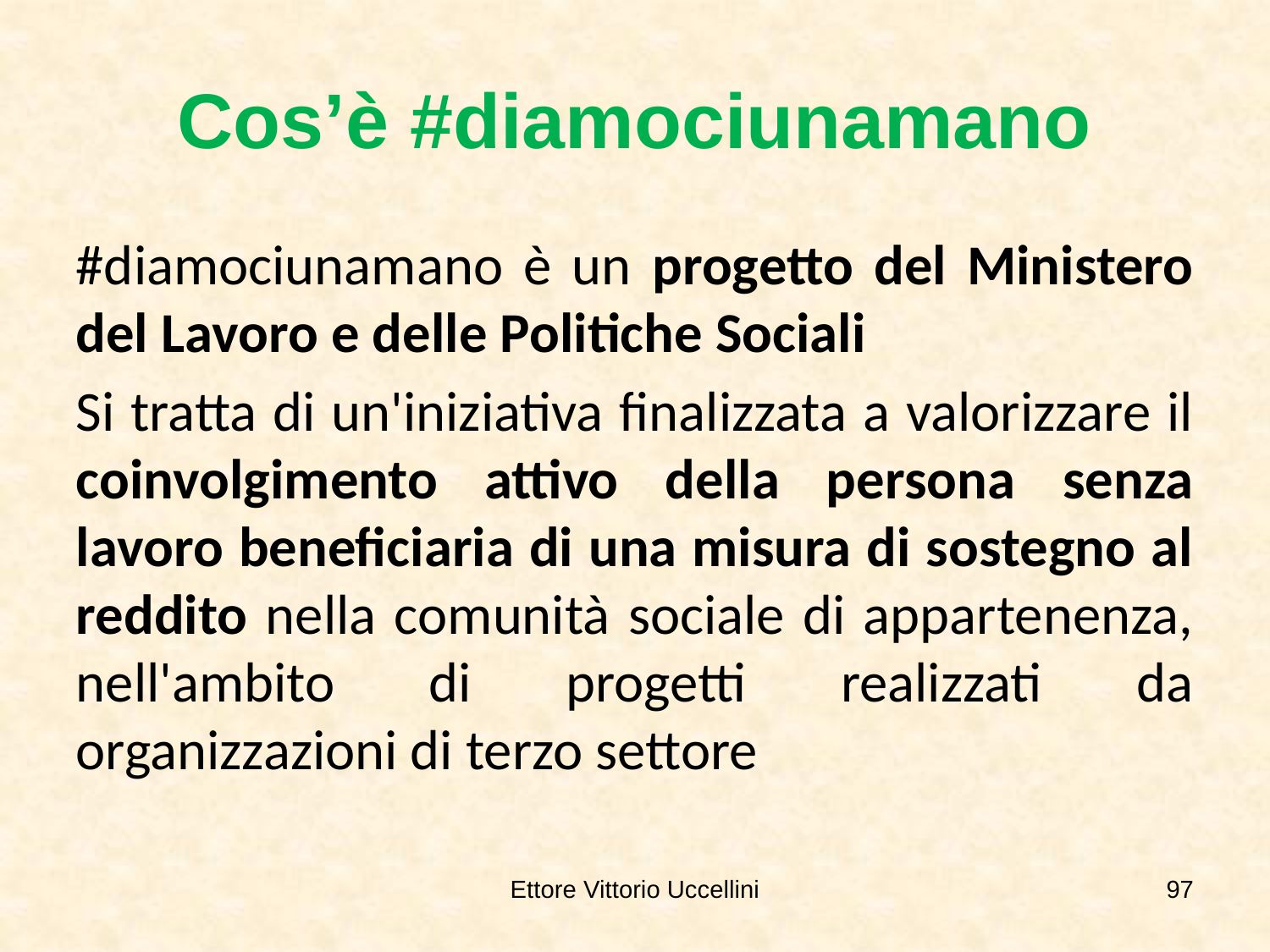

Cos’è #diamociunamano
#diamociunamano è un progetto del Ministero del Lavoro e delle Politiche Sociali
Si tratta di un'iniziativa finalizzata a valorizzare il coinvolgimento attivo della persona senza lavoro beneficiaria di una misura di sostegno al reddito nella comunità sociale di appartenenza, nell'ambito di progetti realizzati da organizzazioni di terzo settore

Ettore Vittorio Uccellini
97